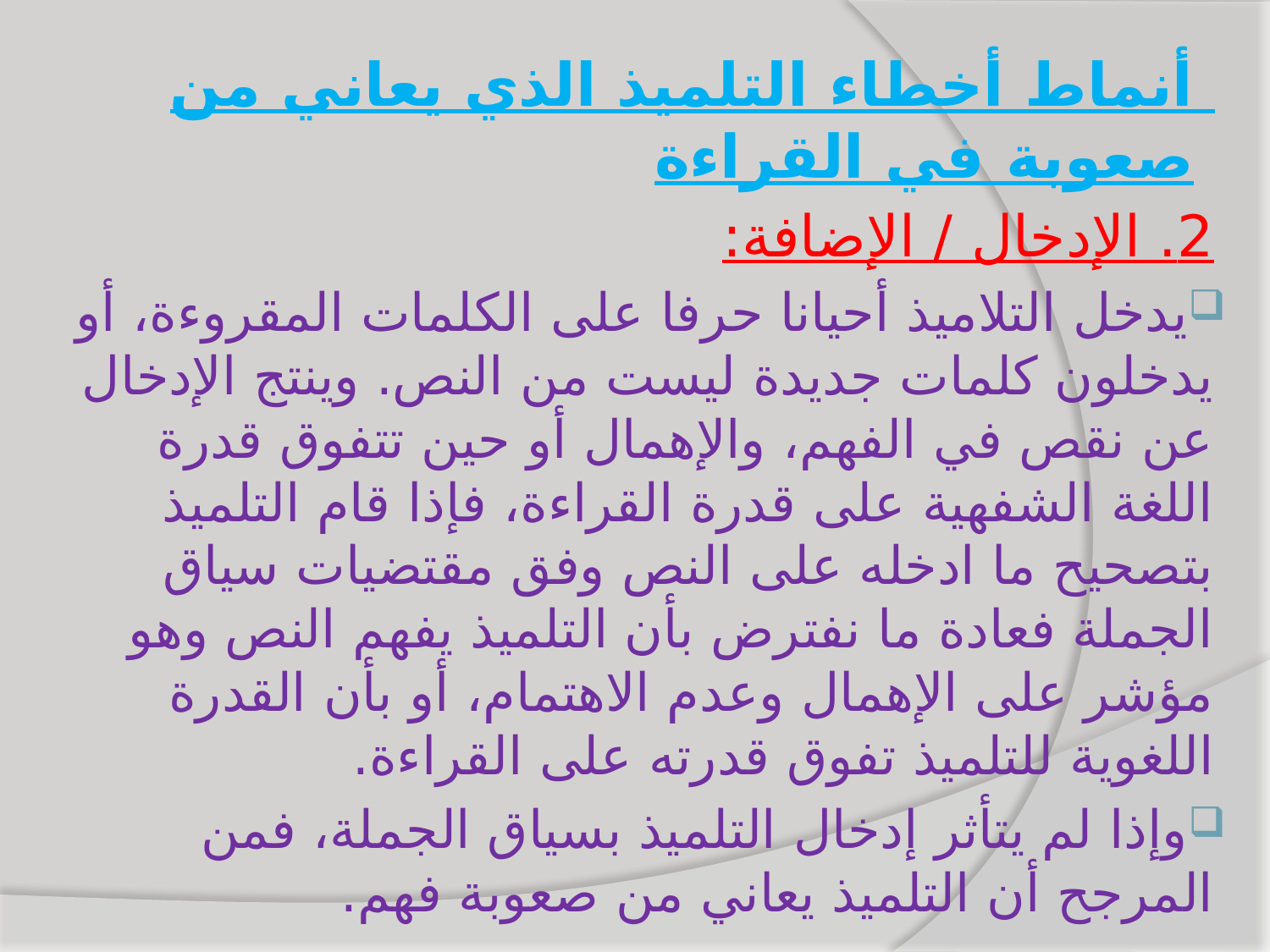

# أنماط أخطاء التلميذ الذي يعاني من صعوبة في القراءة
2. الإدخال / الإضافة:
يدخل التلاميذ أحيانا حرفا على الكلمات المقروءة، أو يدخلون كلمات جديدة ليست من النص. وينتج الإدخال عن نقص في الفهم، والإهمال أو حين تتفوق قدرة اللغة الشفهية على قدرة القراءة، فإذا قام التلميذ بتصحيح ما ادخله على النص وفق مقتضيات سياق الجملة فعادة ما نفترض بأن التلميذ يفهم النص وهو مؤشر على الإهمال وعدم الاهتمام، أو بأن القدرة اللغوية للتلميذ تفوق قدرته على القراءة.
وإذا لم يتأثر إدخال التلميذ بسياق الجملة، فمن المرجح أن التلميذ يعاني من صعوبة فهم.